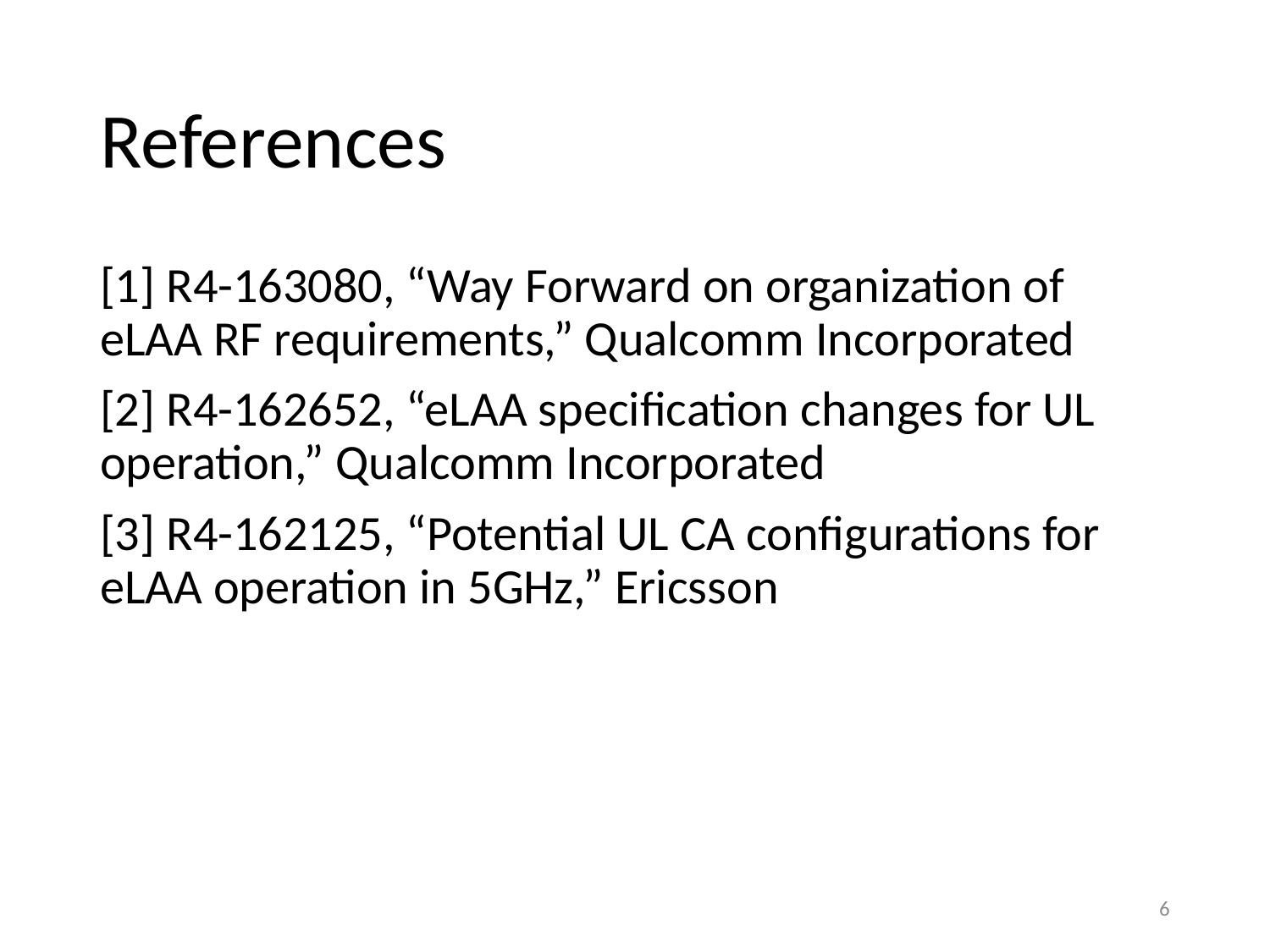

# References
[1] R4-163080, “Way Forward on organization of eLAA RF requirements,” Qualcomm Incorporated
[2] R4-162652, “eLAA specification changes for UL operation,” Qualcomm Incorporated
[3] R4-162125, “Potential UL CA configurations for eLAA operation in 5GHz,” Ericsson

6